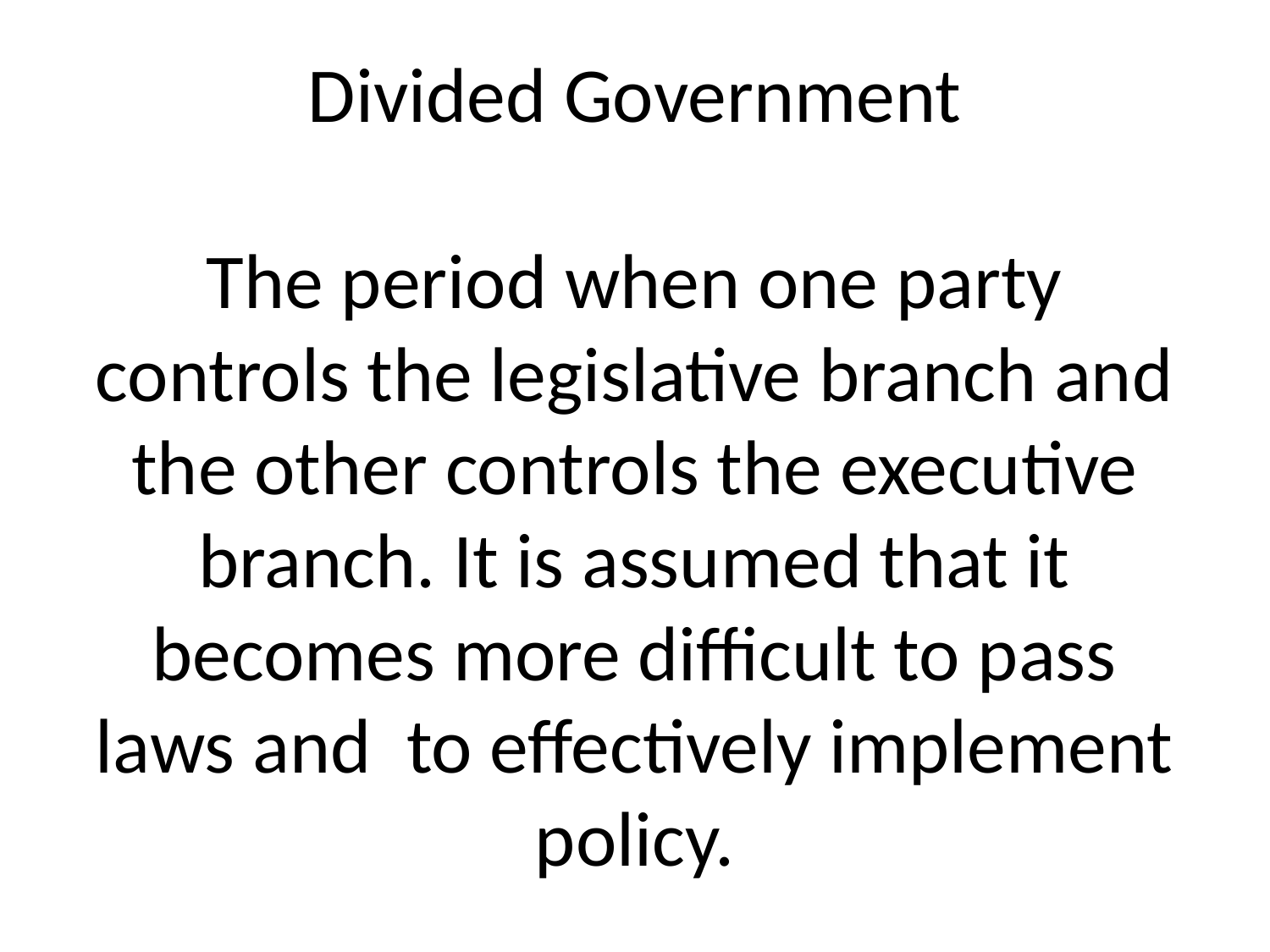

# Divided Government The period when one party controls the legislative branch and the other controls the executive branch. It is assumed that it becomes more difficult to pass laws and  to effectively implement policy.